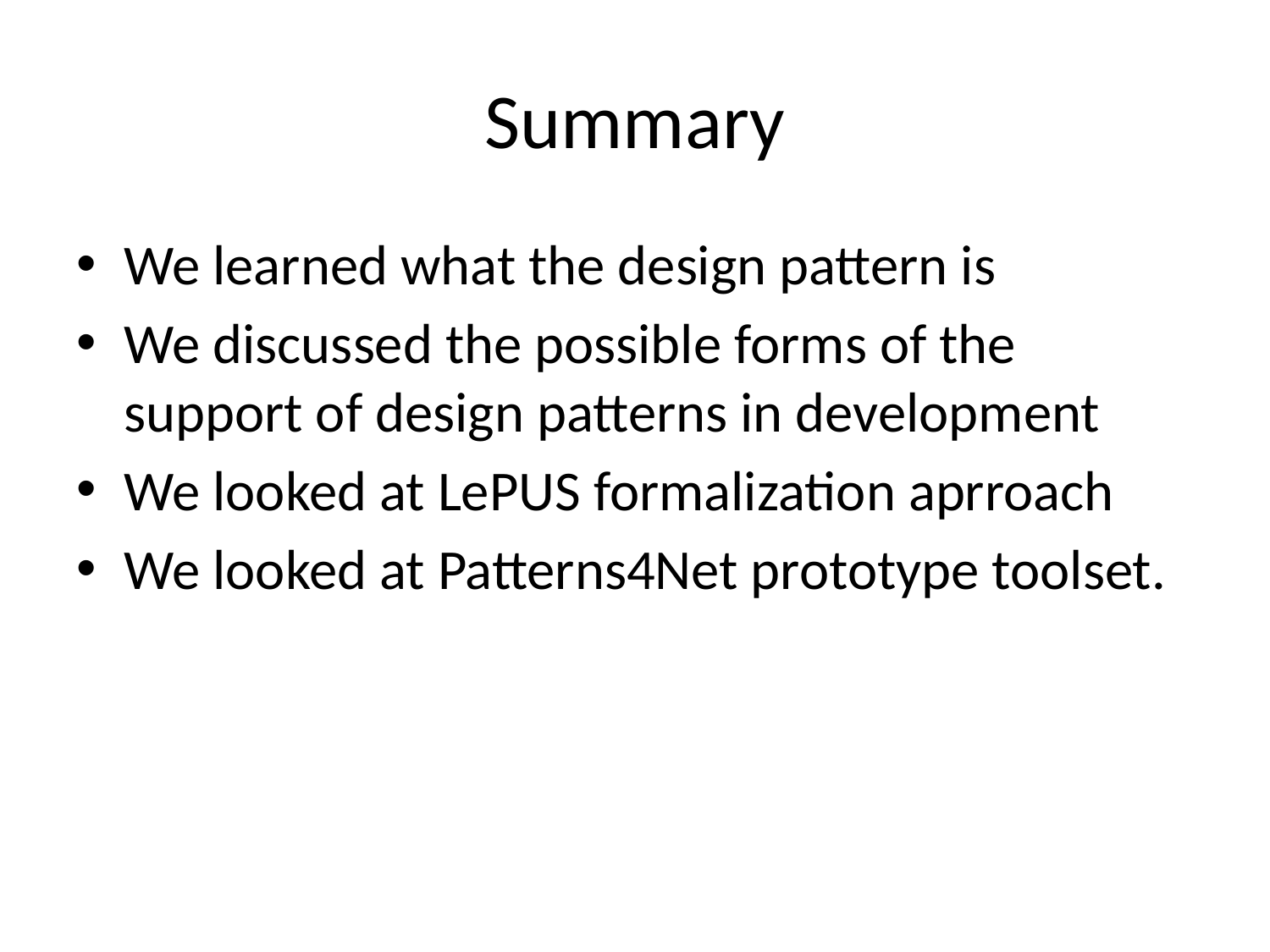

# Summary
We learned what the design pattern is
We discussed the possible forms of the support of design patterns in development
We looked at LePUS formalization aprroach
We looked at Patterns4Net prototype toolset.